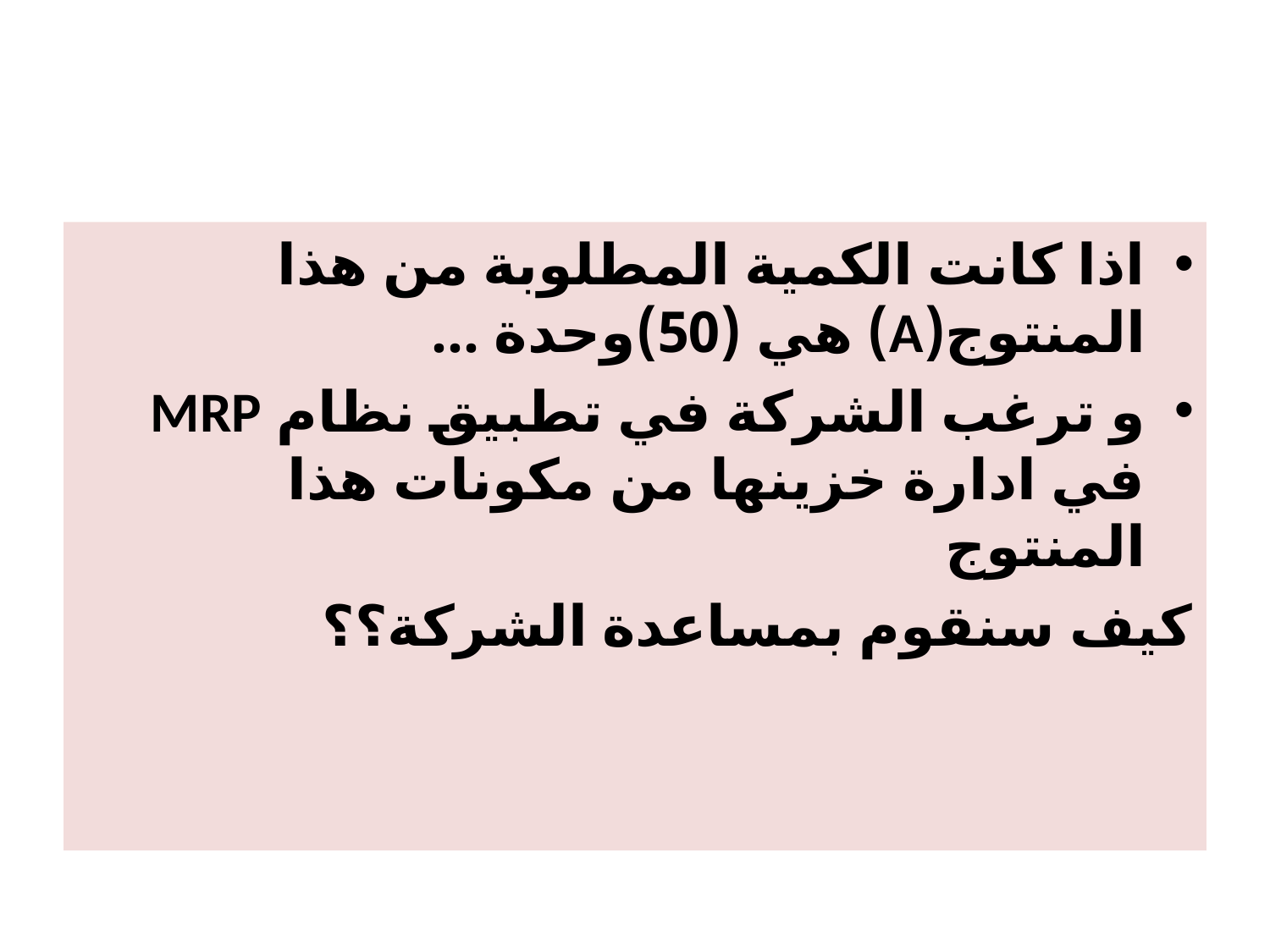

#
اذا كانت الكمية المطلوبة من هذا المنتوج(A) هي (50)وحدة ...
و ترغب الشركة في تطبيق نظام MRP  في ادارة خزينها من مكونات هذا المنتوج
كيف سنقوم بمساعدة الشركة؟؟